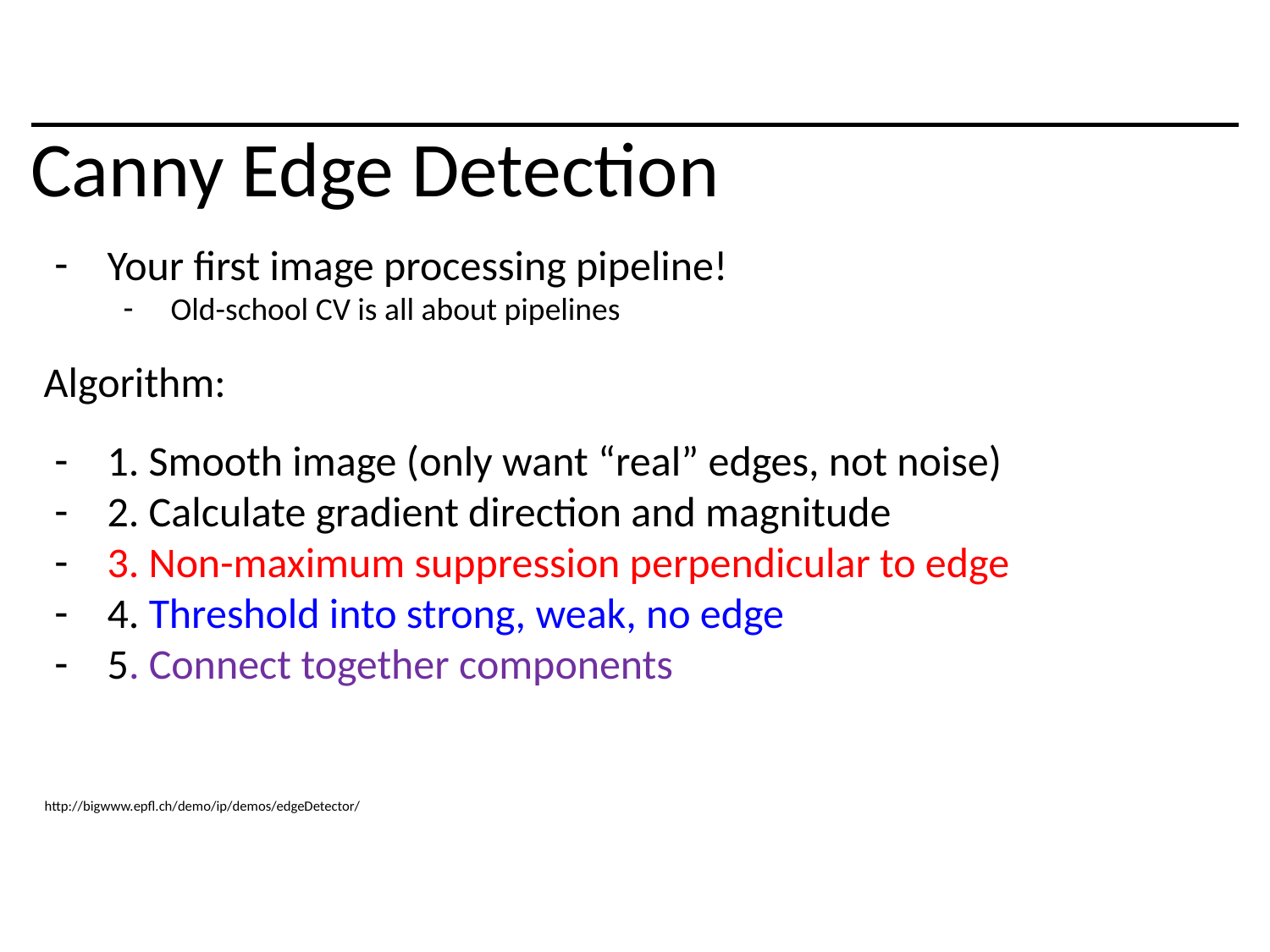

# Canny Edge Detection
Your first image processing pipeline!
Old-school CV is all about pipelines
Algorithm:
1. Smooth image (only want “real” edges, not noise)
2. Calculate gradient direction and magnitude
3. Non-maximum suppression perpendicular to edge
4. Threshold into strong, weak, no edge
5. Connect together components
http://bigwww.epfl.ch/demo/ip/demos/edgeDetector/